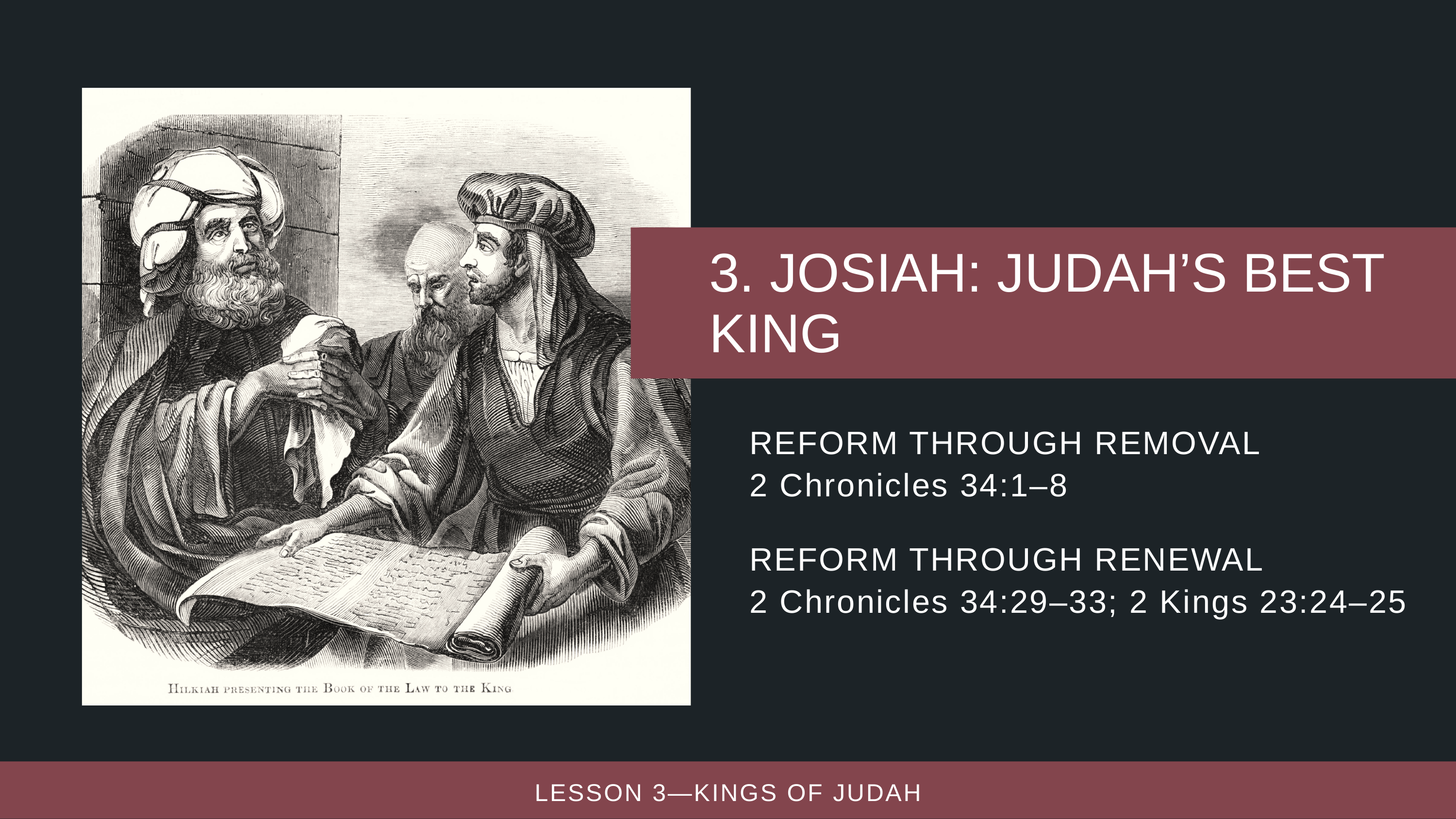

REFORM THROUGH REMOVAL
2 Chronicles 34:1–8

REFORM THROUGH RENEWAL
2 Chronicles 34:29–33; 2 Kings 23:24–25